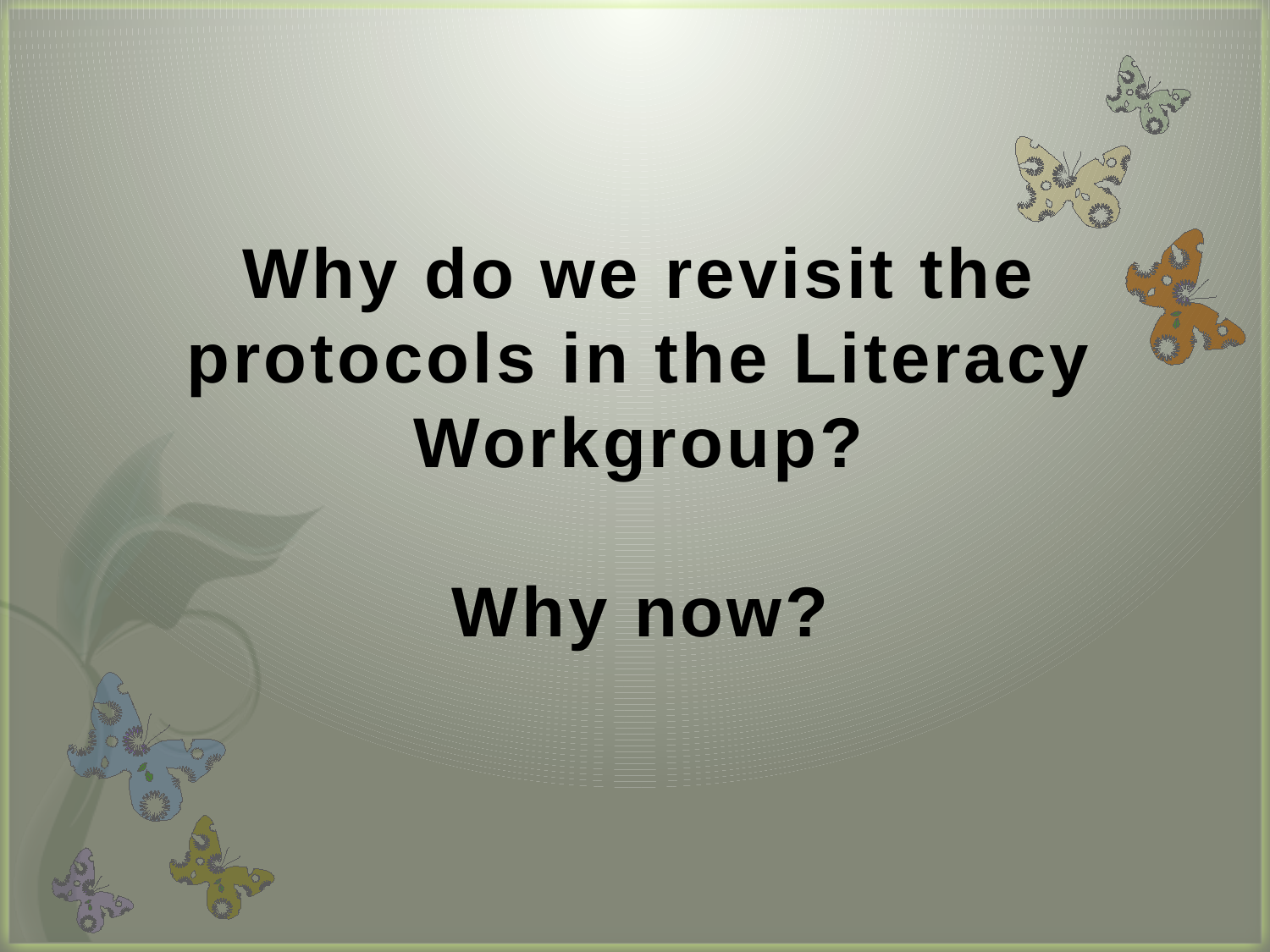

# Why do we revisit the protocols in the Literacy Workgroup? Why now?